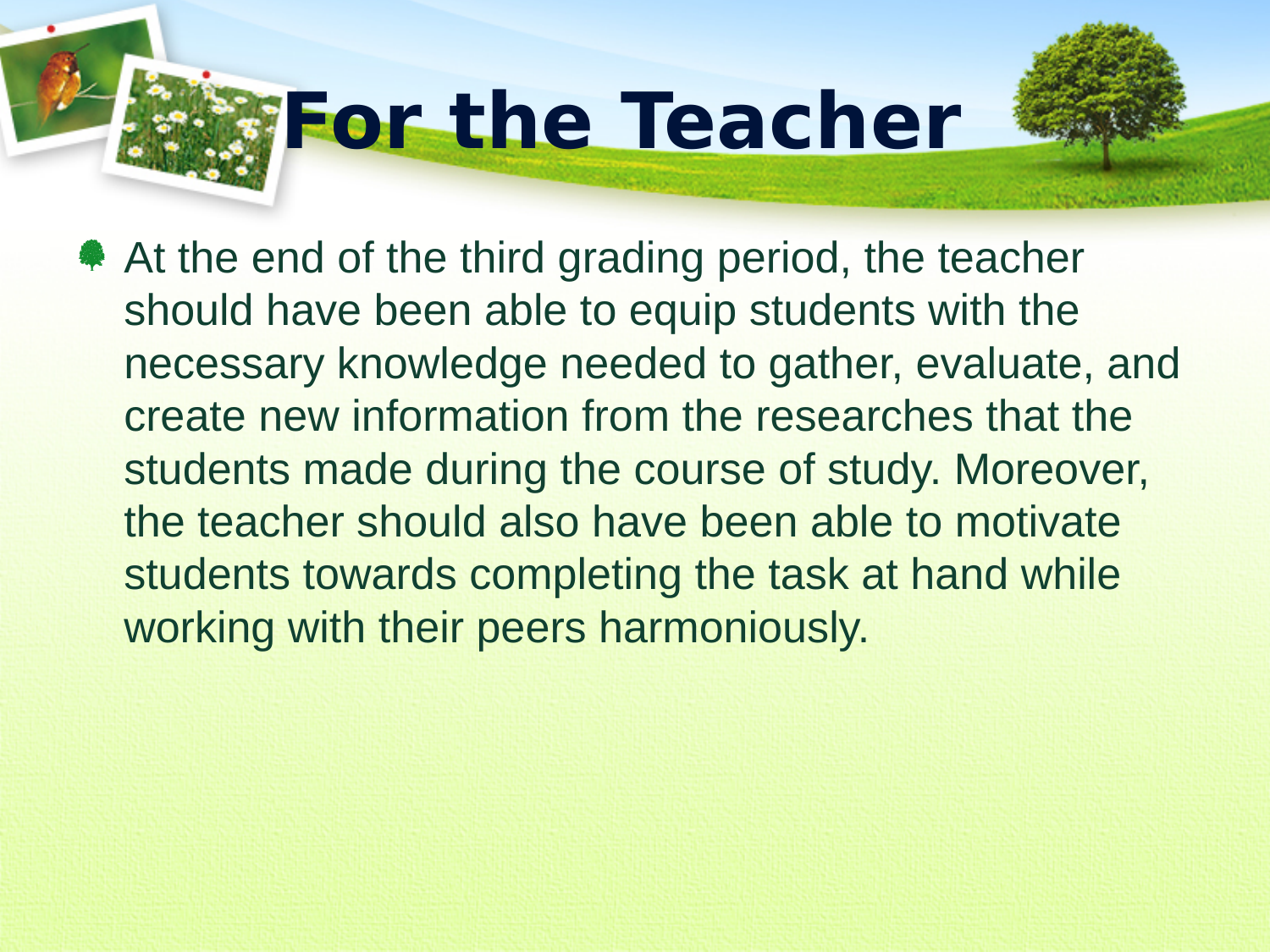

# For the Teacher
At the end of the third grading period, the teacher should have been able to equip students with the necessary knowledge needed to gather, evaluate, and create new information from the researches that the students made during the course of study. Moreover, the teacher should also have been able to motivate students towards completing the task at hand while working with their peers harmoniously.